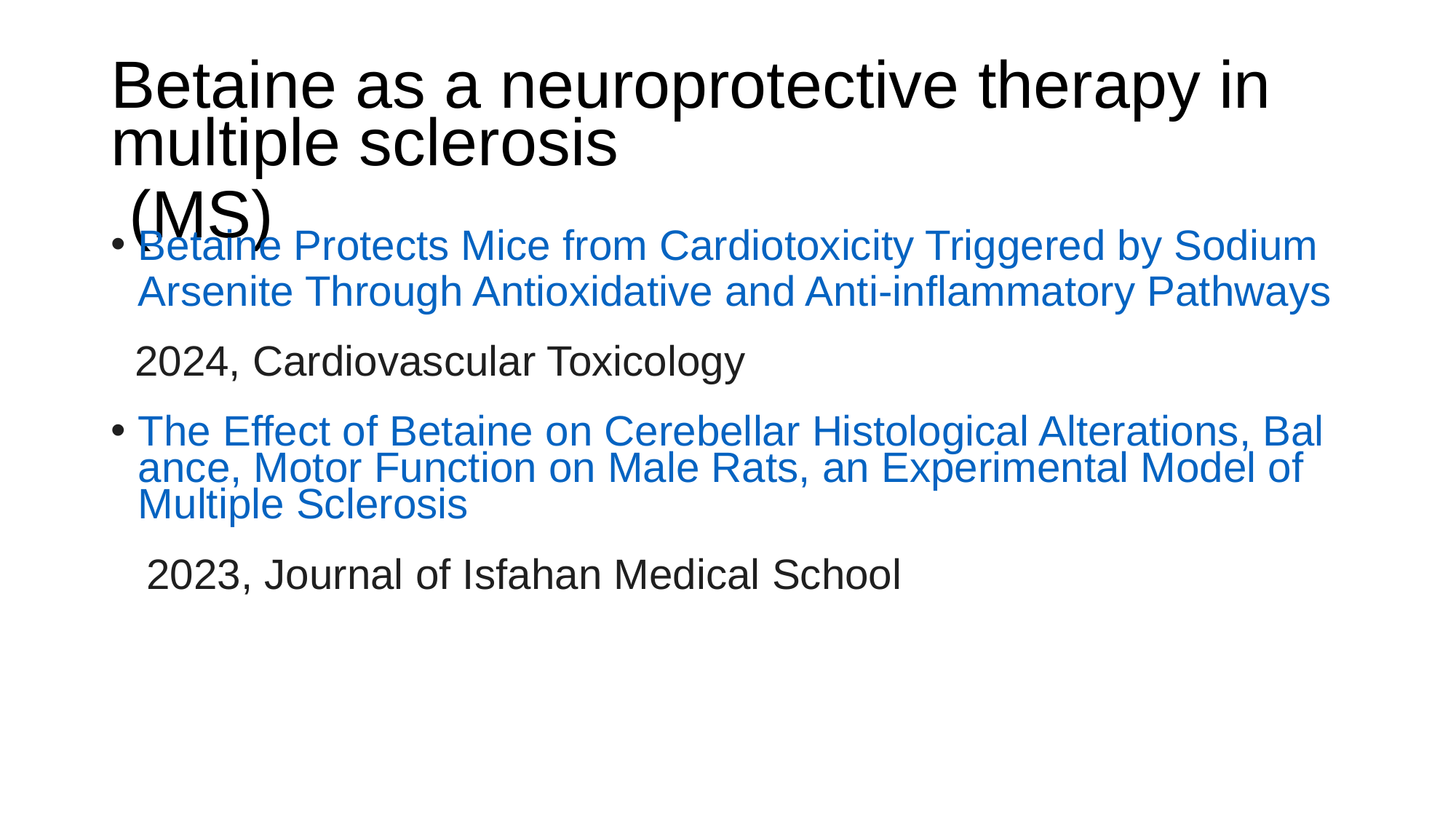

# Betaine as a neuroprotective therapy in multiple sclerosis (MS)
Betaine Protects Mice from Cardiotoxicity Triggered by Sodium Arsenite Through Antioxidative and Anti-inflammatory Pathways
  2024, Cardiovascular Toxicology
The Effect of Betaine on Cerebellar Histological Alterations, Balance, Motor Function on Male Rats, an Experimental Model of Multiple Sclerosis
   2023, Journal of Isfahan Medical School